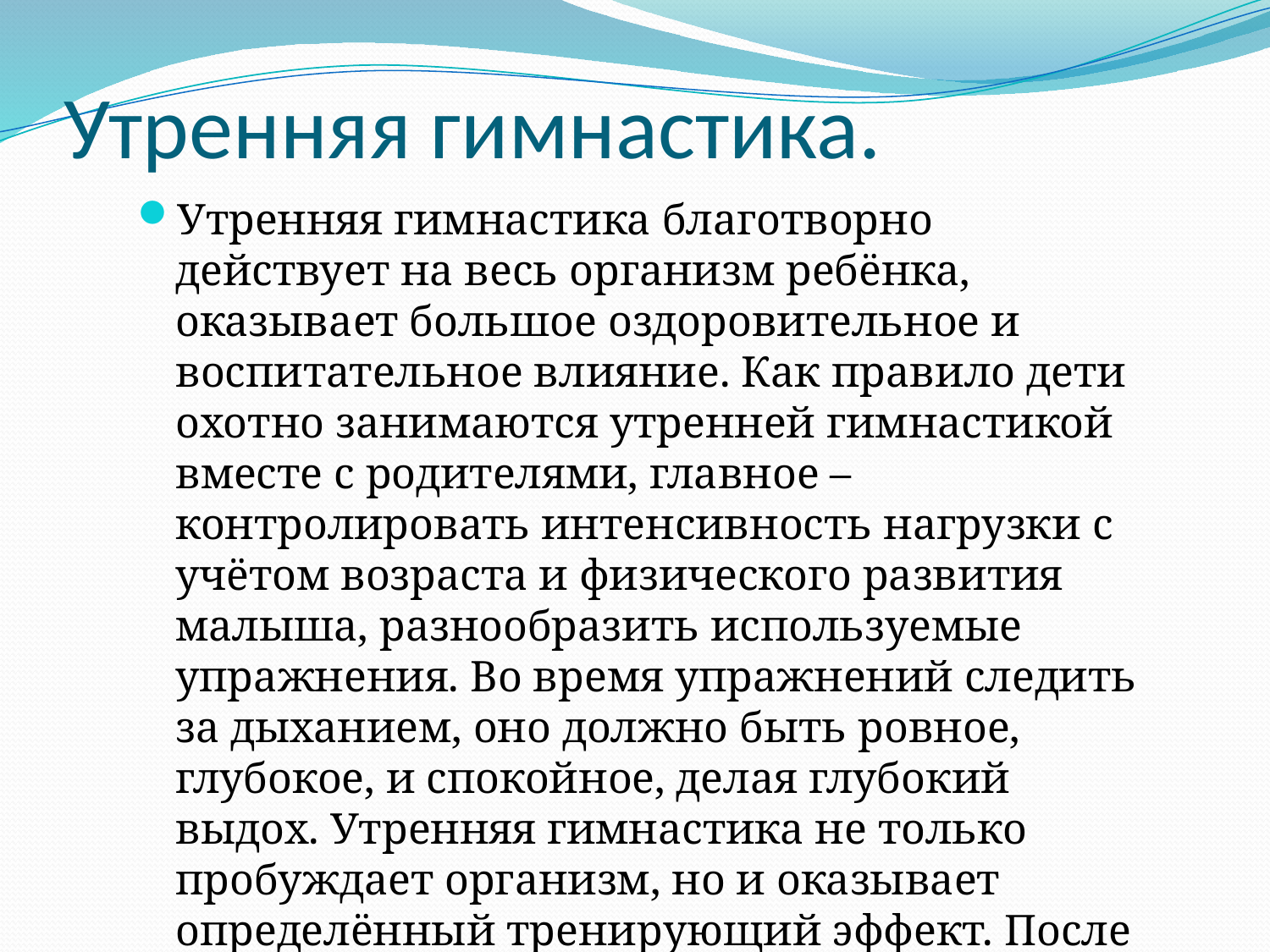

# Утренняя гимнастика.
Утренняя гимнастика благотворно действует на весь организм ребёнка, оказывает большое оздоровительное и воспитательное влияние. Как правило дети охотно занимаются утренней гимнастикой вместе с родителями, главное –контролировать интенсивность нагрузки с учётом возраста и физического развития малыша, разнообразить используемые упражнения. Во время упражнений следить за дыханием, оно должно быть ровное, глубокое, и спокойное, делая глубокий выдох. Утренняя гимнастика не только пробуждает организм, но и оказывает определённый тренирующий эффект. После зарядки можно предложить водные процедуры.